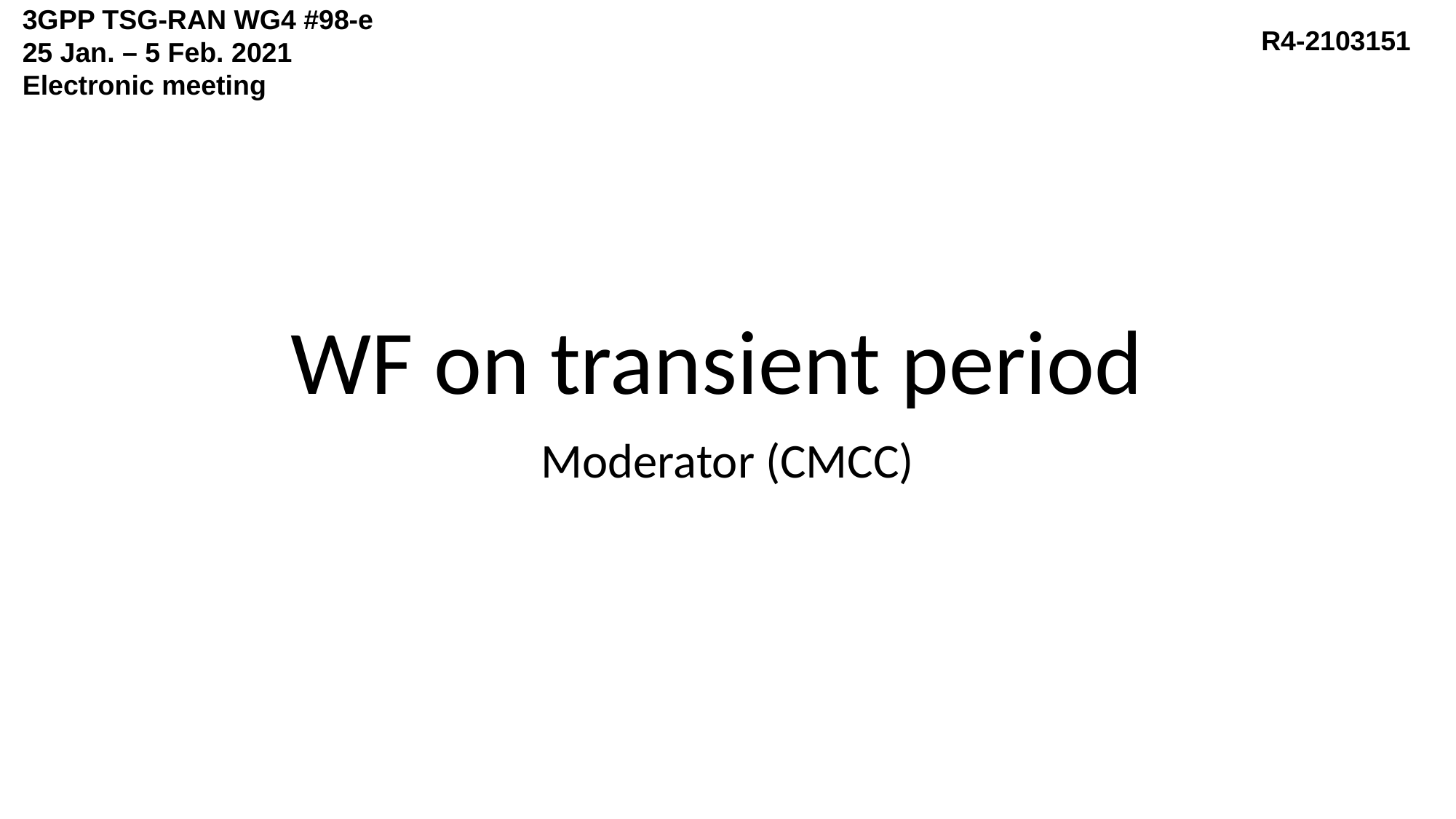

3GPP TSG-RAN WG4 #98-e
25 Jan. – 5 Feb. 2021
Electronic meeting
R4-2103151
# WF on transient period
Moderator (CMCC)